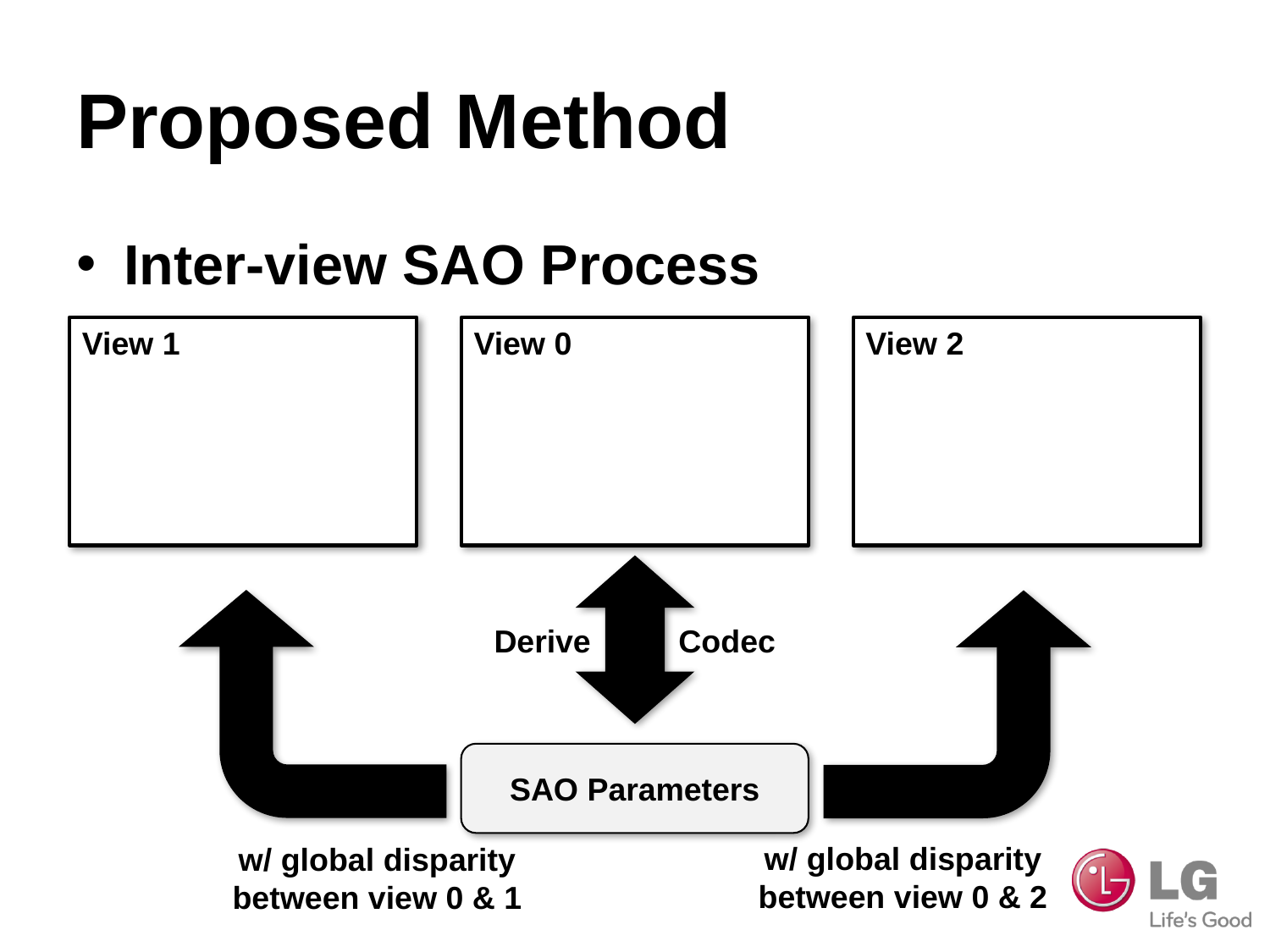

# Proposed Method
Inter-view SAO Process

View 1
View 0
View 2

Derive
Codec
SAO Parameters
w/ global disparity
between view 0 & 2
w/ global disparity
between view 0 & 1